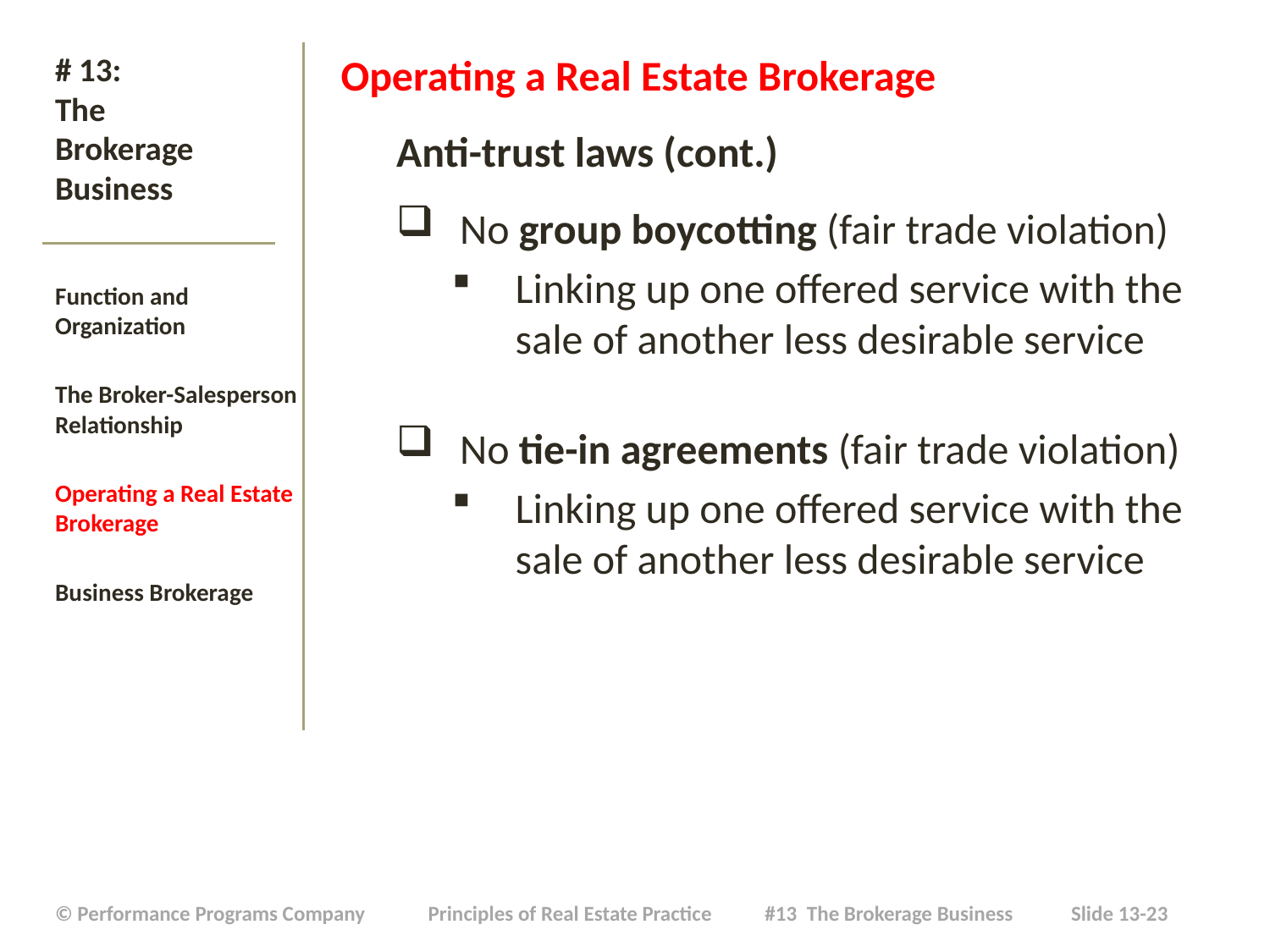

# # 13: The Brokerage Business
Operating a Real Estate Brokerage

Anti-trust laws (cont.)

No group boycotting (fair trade violation)
Linking up one offered service with the sale of another less desirable service
No tie-in agreements (fair trade violation)
Linking up one offered service with the sale of another less desirable service

Function and Organization

The Broker-Salesperson Relationship

Operating a Real Estate Brokerage

Business Brokerage

| © Performance Programs Company Principles of Real Estate Practice #13 The Brokerage Business Slide 13-23 |
| --- |